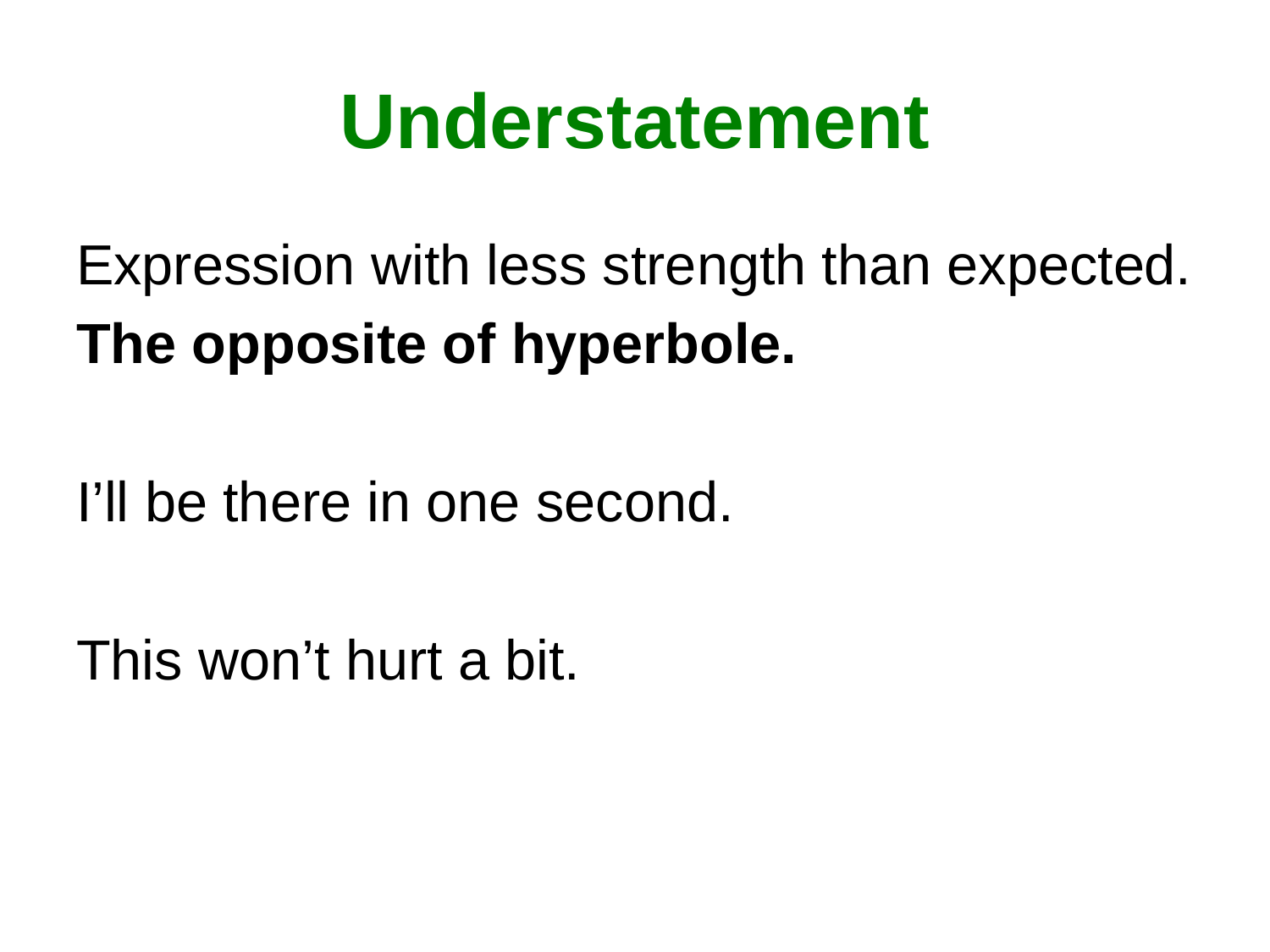

# Understatement
Expression with less strength than expected.
The opposite of hyperbole.

I’ll be there in one second.

This won’t hurt a bit.